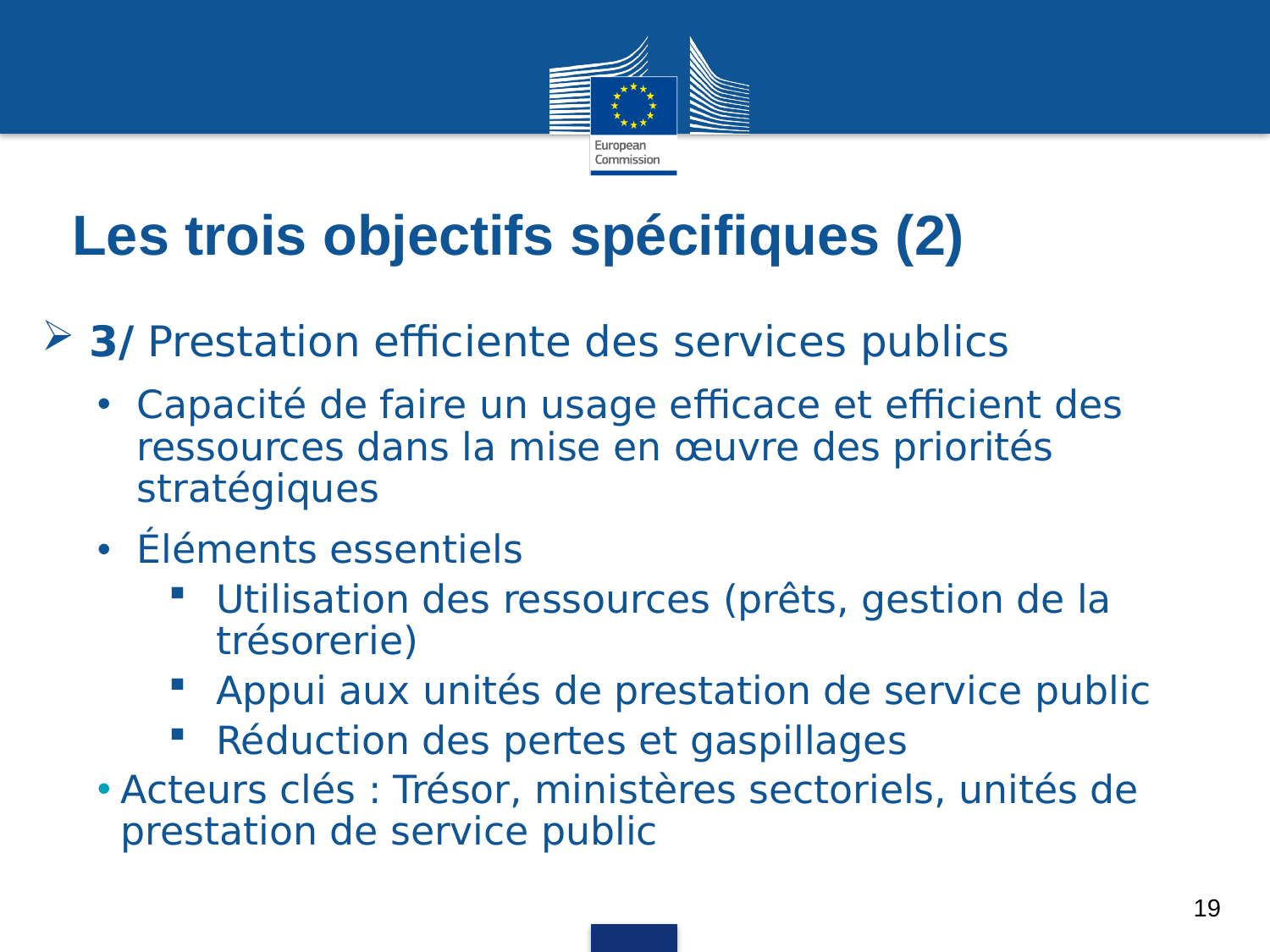

# Les trois objectifs spécifiques (2)

3/ Prestation efficiente des services publics
Capacité de faire un usage efficace et efficient des ressources dans la mise en œuvre des priorités stratégiques
Éléments essentiels
Utilisation des ressources (prêts, gestion de la trésorerie)
Appui aux unités de prestation de service public
Réduction des pertes et gaspillages
Acteurs clés : Trésor, ministères sectoriels, unités de prestation de service public

19